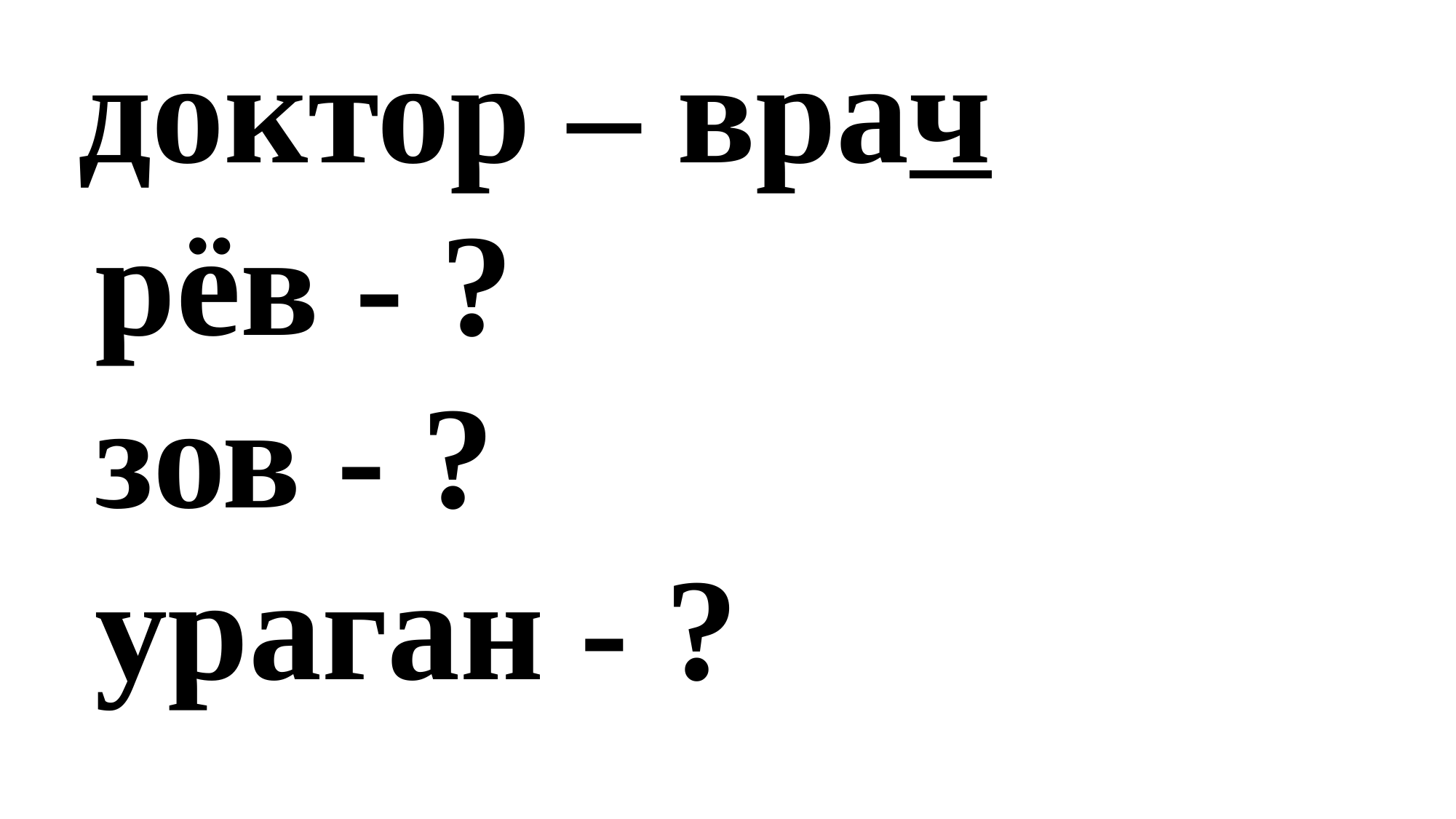

доктор – врач
 рёв - ?
 зов - ?
 ураган - ?